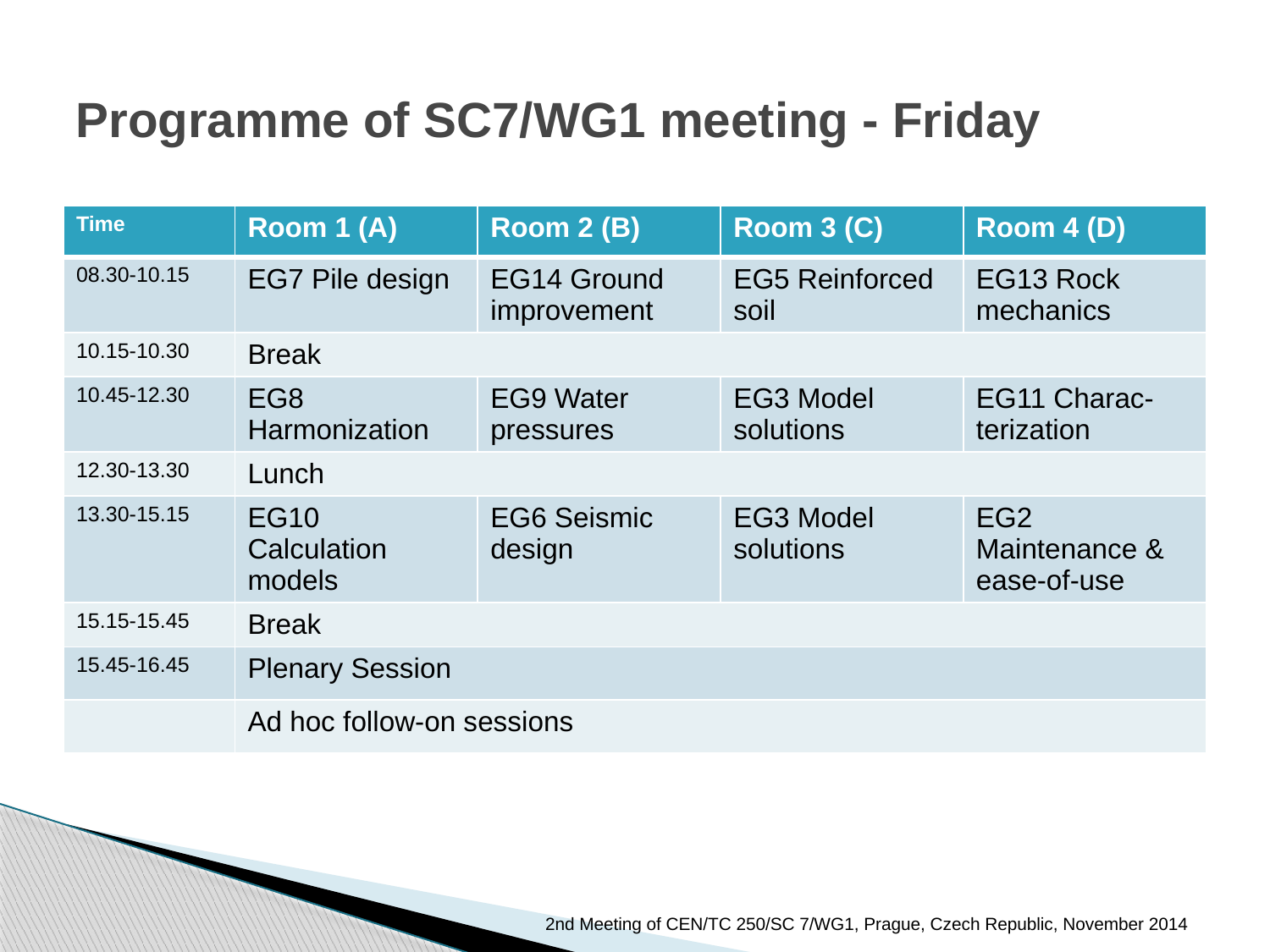

# Programme of SC7/WG1 meeting - Friday
| Time | Room 1 (A) | Room 2 (B) | Room 3 (C) | Room 4 (D) |
| --- | --- | --- | --- | --- |
| 08.30-10.15 | EG7 Pile design | EG14 Ground improvement | EG5 Reinforced soil | EG13 Rock mechanics |
| 10.15-10.30 | Break |  |  |  |
| 10.45-12.30 | EG8 Harmonization | EG9 Water pressures | EG3 Model solutions | EG11 Charac-terization |
| 12.30-13.30 | Lunch |  |  |  |
| 13.30-15.15 | EG10 Calculation models | EG6 Seismic design | EG3 Model solutions | EG2 Maintenance & ease-of-use |
| 15.15-15.45 | Break |  |  |  |
| 15.45-16.45 | Plenary Session |  |  |  |
|  | Ad hoc follow-on sessions |  |  |  |
2nd Meeting of CEN/TC 250/SC 7/WG1, Prague, Czech Republic, November 2014